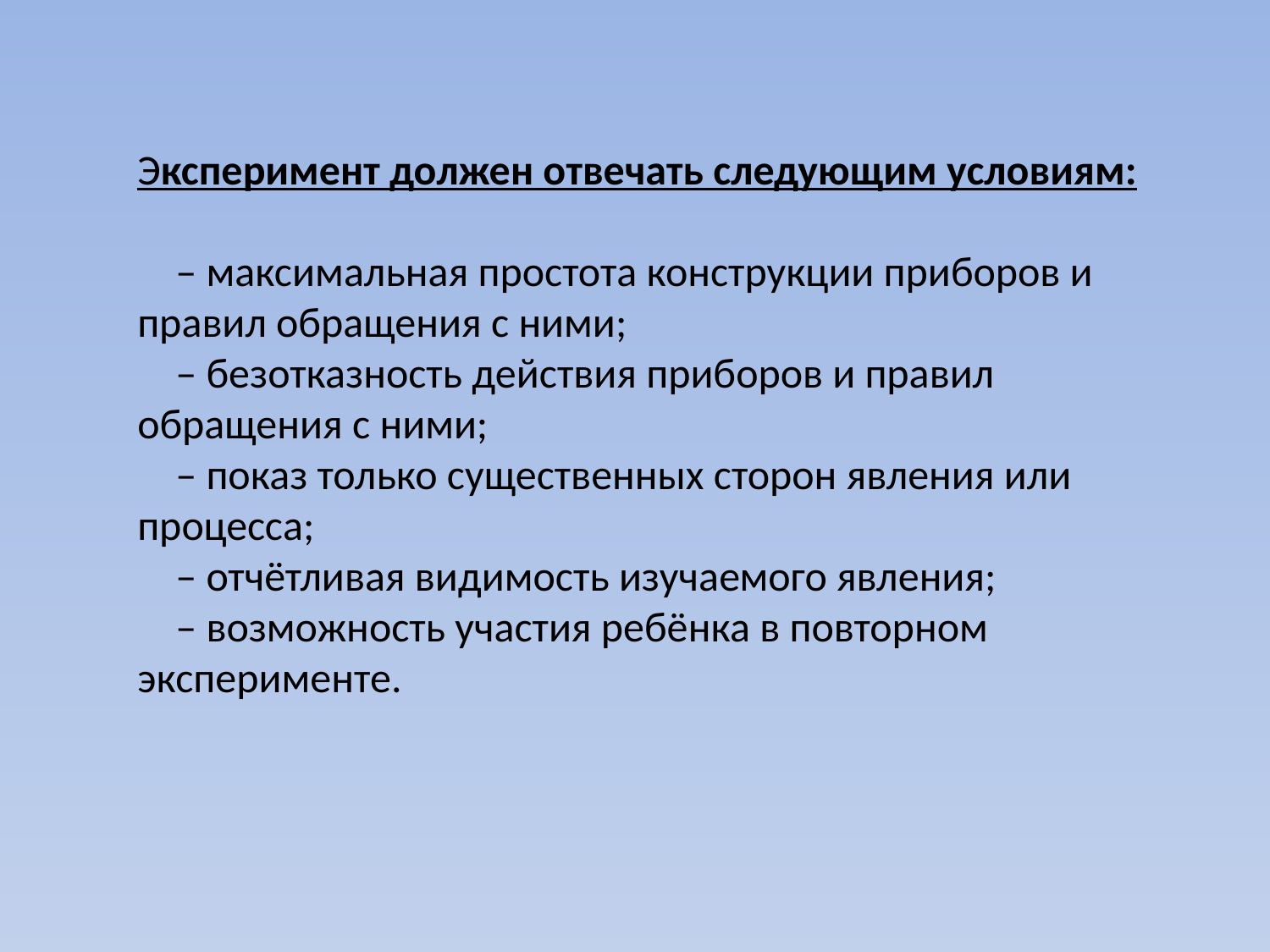

Эксперимент должен отвечать следующим условиям:

    – максимальная простота конструкции приборов и правил обращения с ними;
    – безотказность действия приборов и правил обращения с ними;
    – показ только существенных сторон явления или процесса;
    – отчётливая видимость изучаемого явления;
    – возможность участия ребёнка в повторном эксперименте.